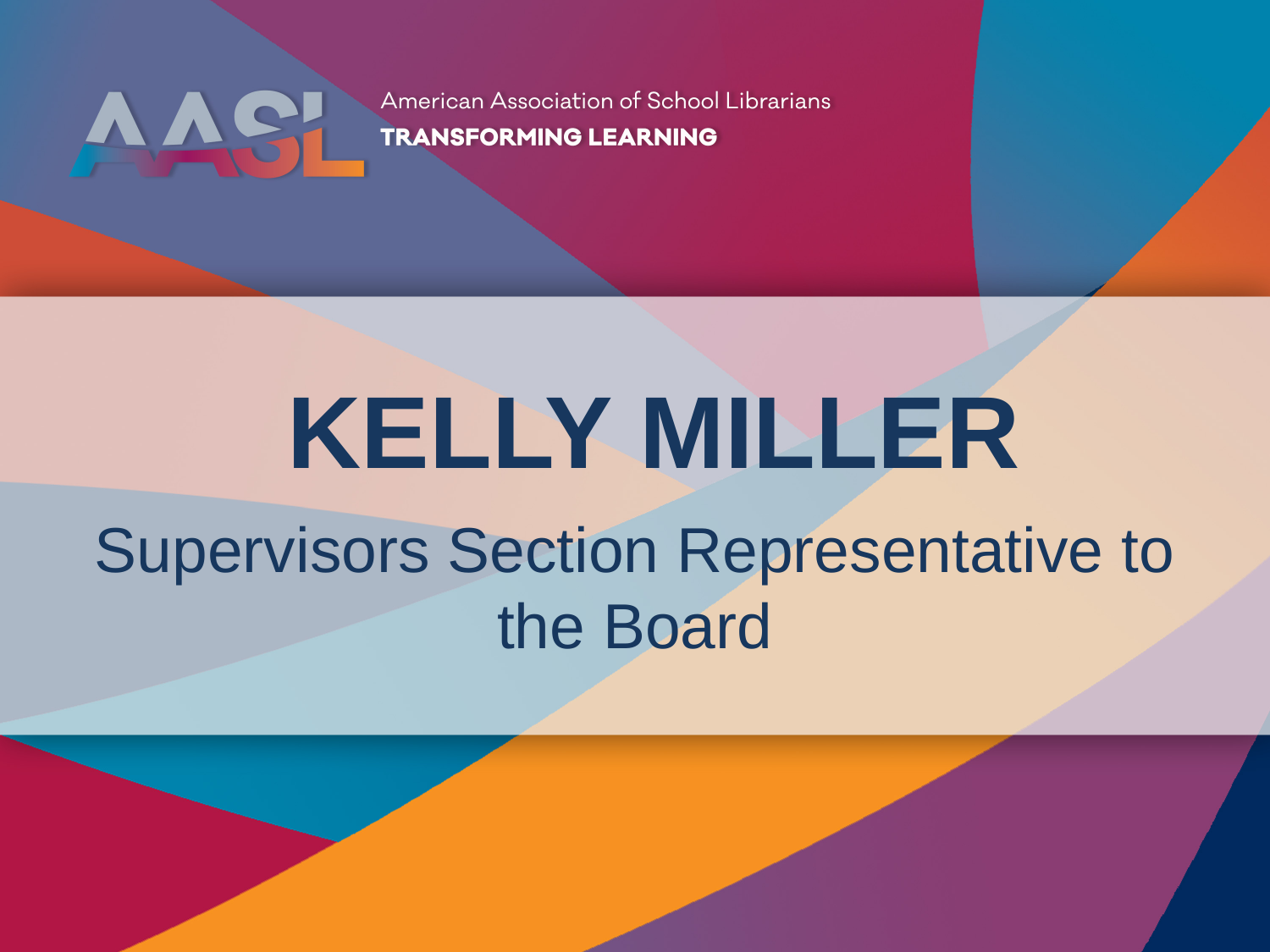

# Kelly miller
Supervisors Section Representative to the Board